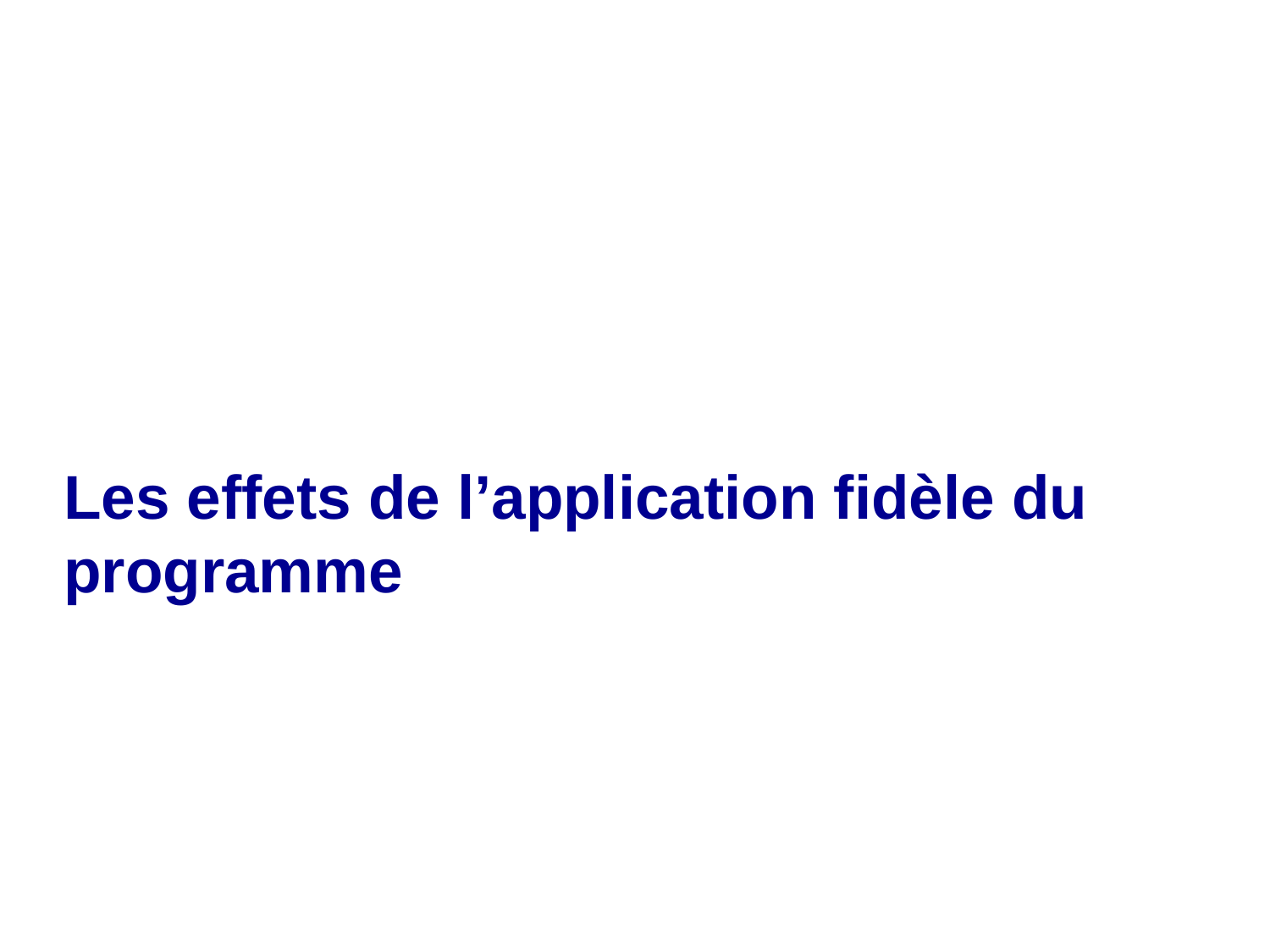

Les effets de l’application fidèle du programme